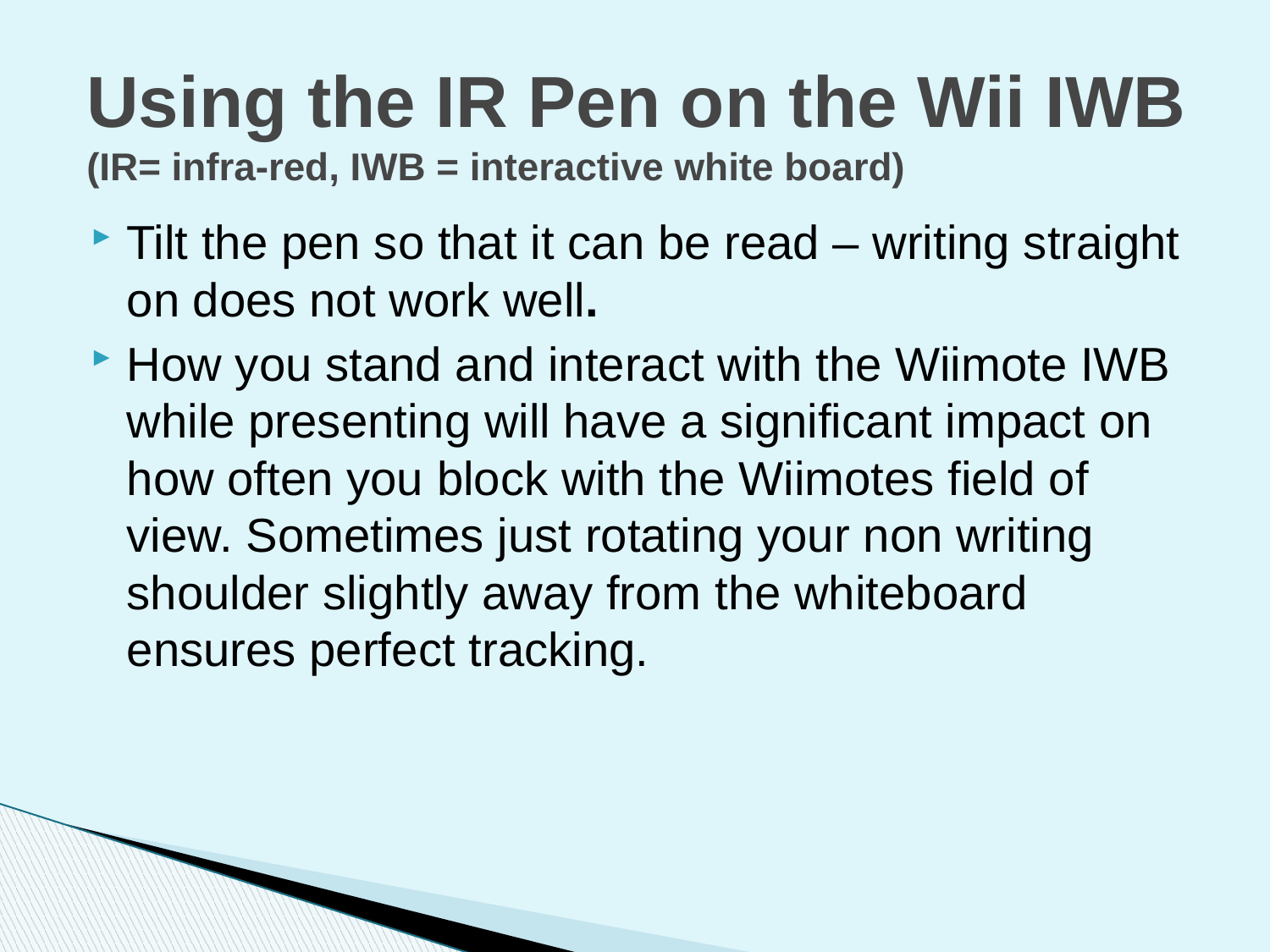

# Using the IR Pen on the Wii IWB (IR= infra-red, IWB = interactive white board)
Tilt the pen so that it can be read – writing straight on does not work well.
How you stand and interact with the Wiimote IWB while presenting will have a significant impact on how often you block with the Wiimotes field of view. Sometimes just rotating your non writing shoulder slightly away from the whiteboard ensures perfect tracking.